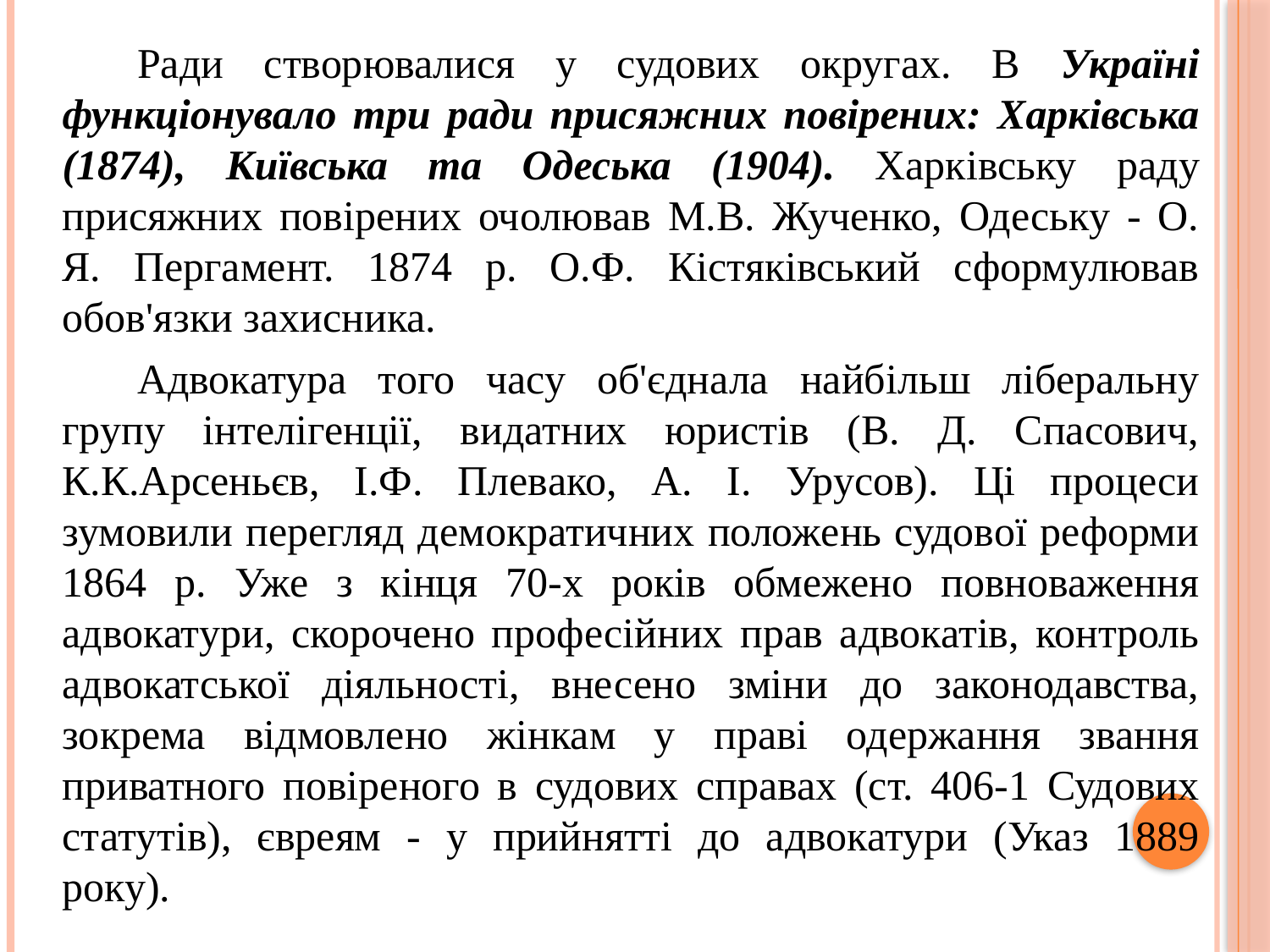

Ради створювалися у судових округах. В Україні функціонувало три ради присяжних повірених: Харківська (1874), Київська та Одеська (1904). Харківську раду присяжних повірених очолював М.В. Жученко, Одеську - О. Я. Пергамент. 1874 р. О.Ф. Кістяківський сформулював обов'язки захисника.
Адвокатура того часу об'єднала найбільш ліберальну групу інтелігенції, видатних юристів (В. Д. Спасович, К.К.Арсеньєв, І.Ф. Плевако, А. І. Урусов). Ці процеси зумовили перегляд демократичних положень судової реформи 1864 р. Уже з кінця 70-х років обмежено повноваження адвокатури, скорочено професійних прав адвокатів, контроль адвокатської діяльності, внесено зміни до законодавства, зокрема відмовлено жінкам у праві одержання звання приватного повіреного в судових справах (ст. 406-1 Судових статутів), євреям - у прийнятті до адвокатури (Указ 1889 року).